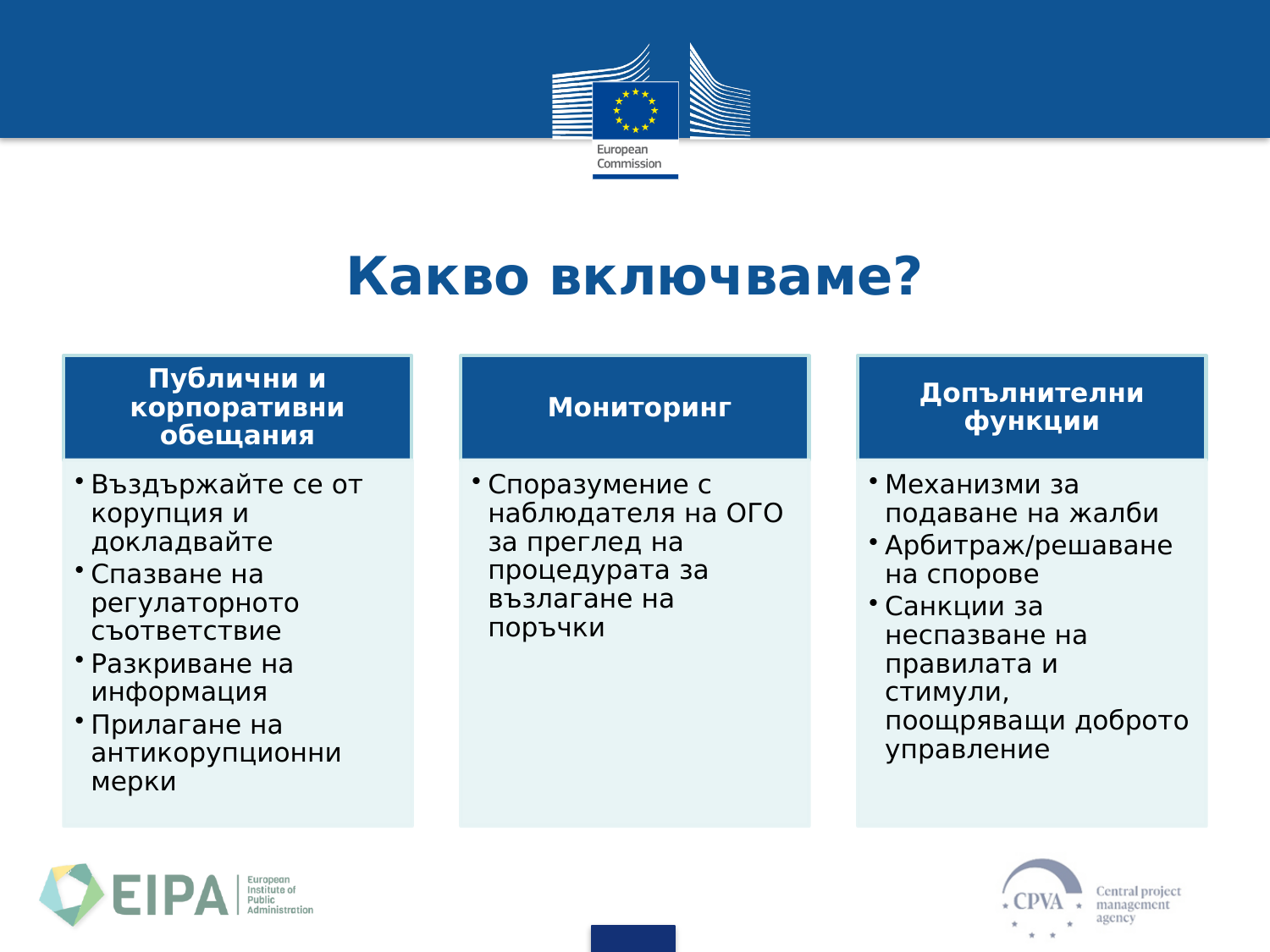

# Какво включваме?
Публични и корпоративни обещания
Въздържайте се от корупция и докладвайте
Спазване на регулаторното съответствие
Разкриване на информация
Прилагане на антикорупционни мерки
 Мониторинг
Споразумение с наблюдателя на ОГО за преглед на процедурата за възлагане на поръчки
Допълнителни функции
Механизми за подаване на жалби
Арбитраж/решаване на спорове
Санкции за неспазване на правилата и стимули, поощряващи доброто управление